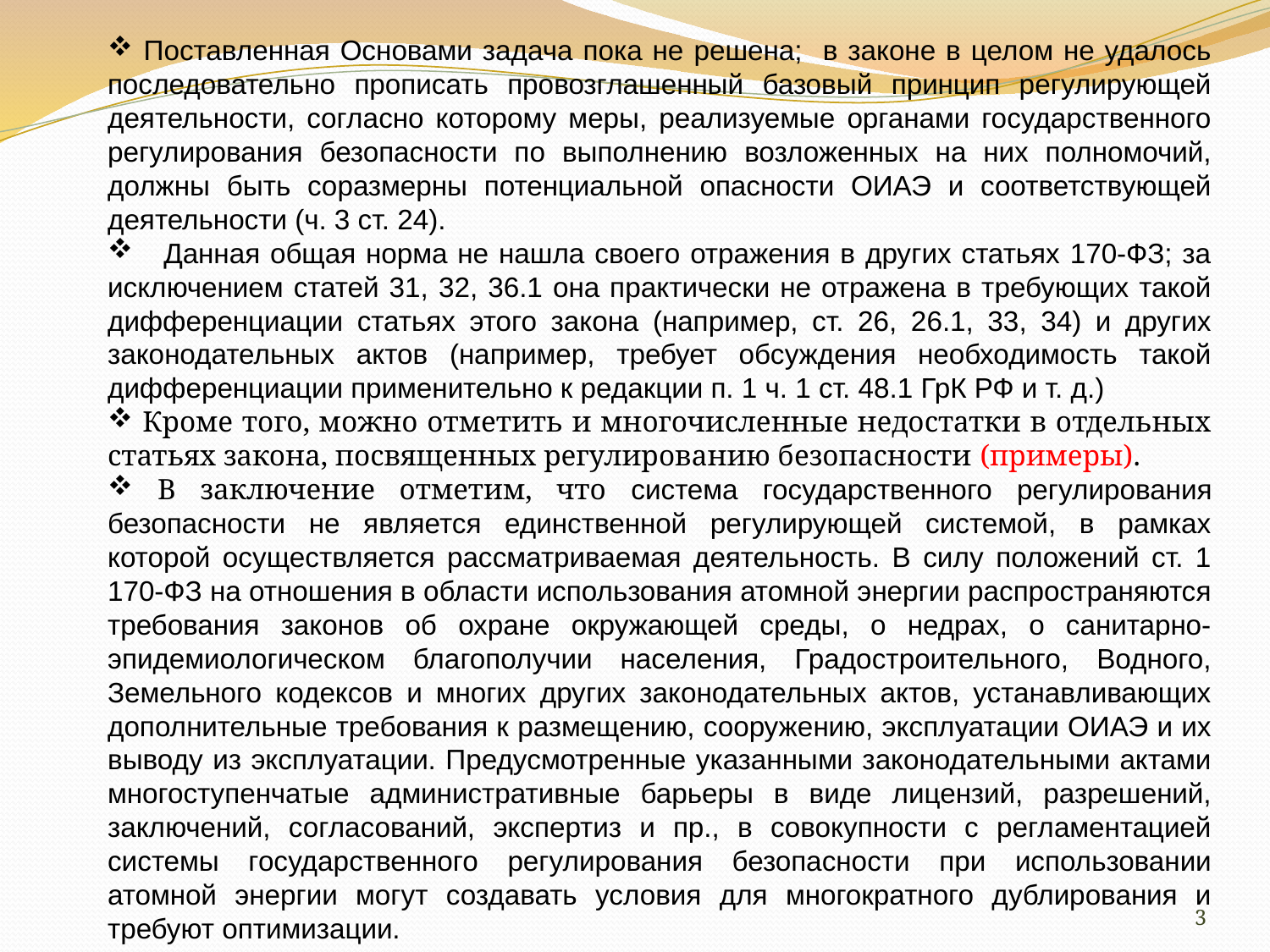

Поставленная Основами задача пока не решена;  в законе в целом не удалось последовательно прописать провозглашенный базовый принцип регулирующей деятельности, согласно которому меры, реализуемые органами государственного регулирования безопасности по выполнению возложенных на них полномочий, должны быть соразмерны потенциальной опасности ОИАЭ и соответствующей деятельности (ч. 3 ст. 24).
   Данная общая норма не нашла своего отражения в других статьях 170-ФЗ; за исключением статей 31, 32, 36.1 она практически не отражена в требующих такой дифференциации статьях этого закона (например, ст. 26, 26.1, 33, 34) и других законодательных актов (например, требует обсуждения необходимость такой дифференциации применительно к редакции п. 1 ч. 1 ст. 48.1 ГрК РФ и т. д.)
 Кроме того, можно отметить и многочисленные недостатки в отдельных статьях закона, посвященных регулированию безопасности (примеры).
 В заключение отметим, что система государственного регулирования безопасности не является единственной регулирующей системой, в рамках которой осуществляется рассматриваемая деятельность. В силу положений ст. 1 170-ФЗ на отношения в области использования атомной энергии распространяются требования законов об охране окружающей среды, о недрах, о санитарно-эпидемиологическом благополучии населения, Градостроительного, Водного, Земельного кодексов и многих других законодательных актов, устанавливающих дополнительные требования к размещению, сооружению, эксплуатации ОИАЭ и их выводу из эксплуатации. Предусмотренные указанными законодательными актами многоступенчатые административные барьеры в виде лицензий, разрешений, заключений, согласований, экспертиз и пр., в совокупности с регламентацией системы государственного регулирования безопасности при использовании атомной энергии могут создавать условия для многократного дублирования и требуют оптимизации.

3